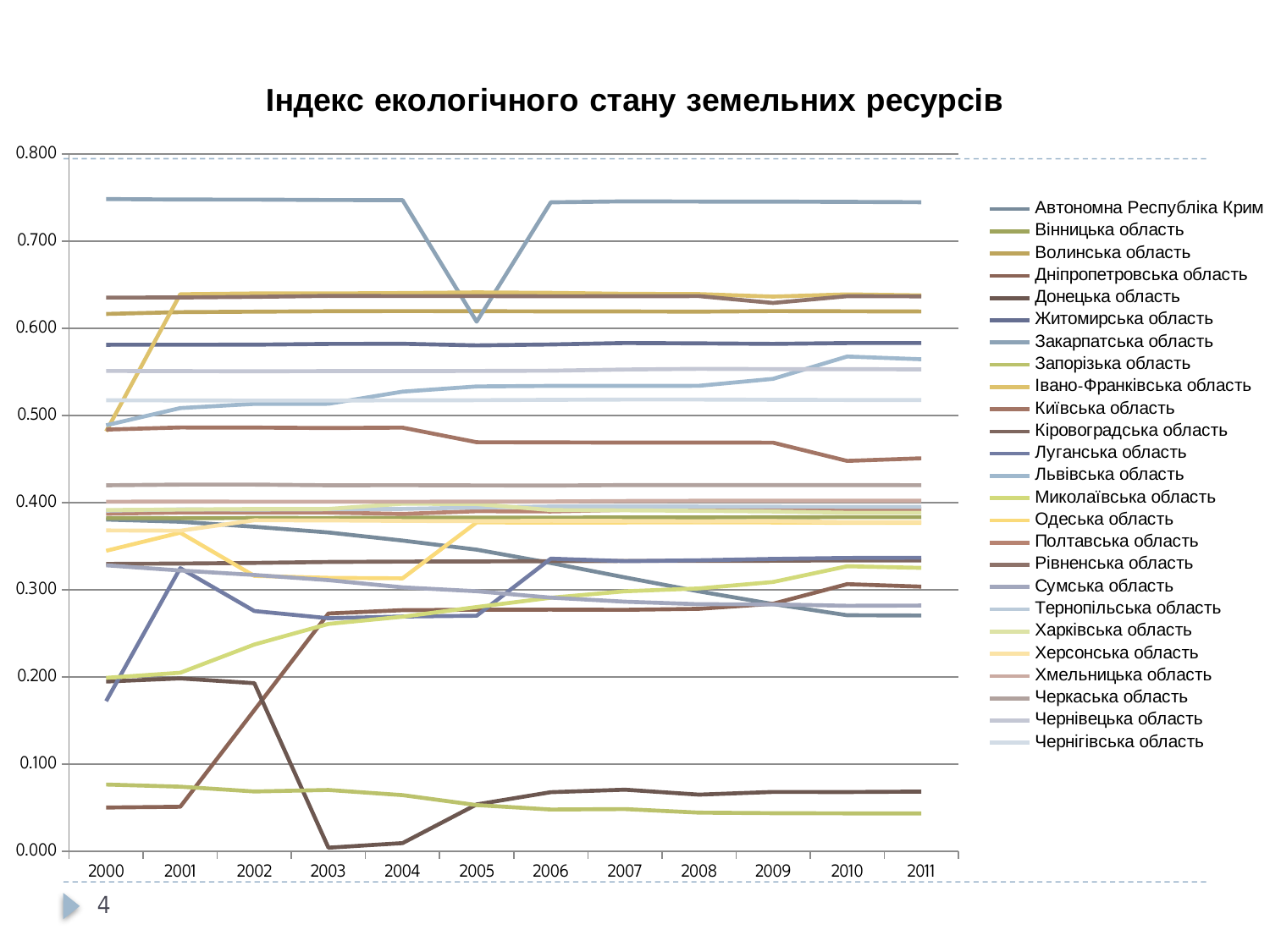

### Chart: Індекс екологічного стану земельних ресурсів

| Category | Автономна Республіка Крим | Вінницька область | Волинська область | Дніпропетровська область | Донецька область | Житомирська область | Закарпатська область | Запорізька область | Івано-Франківська область | Київська область | Кіровоградська область | Луганська область | Львівська область | Миколаївська область | Одеська область | Полтавська область | Рівненська область | Сумська область | Тернопільська область | Харківська область | Херсонська область | Хмельницька область | Черкаська область | Чернівецька область | Чернігівська область |
|---|---|---|---|---|---|---|---|---|---|---|---|---|---|---|---|---|---|---|---|---|---|---|---|---|---|
| 2000.0 | 0.380538792167533 | 0.382228165875576 | 0.616454716017434 | 0.0502304268734456 | 0.194758574597018 | 0.581105556426193 | 0.748244339272323 | 0.0766364184218162 | 0.481718093120844 | 0.483861908935569 | 0.329704823468392 | 0.172264650393632 | 0.488792025744591 | 0.19900373606547 | 0.344726166992819 | 0.38730548716574 | 0.635279093196526 | 0.328075011337575 | 0.390724861839041 | 0.391478519989901 | 0.368075374131799 | 0.4010231273676 | 0.419836729212084 | 0.551082537746388 | 0.517423308198352 |
| 2001.0 | 0.378079655279558 | 0.382122186555401 | 0.61857221236591 | 0.0510921647611776 | 0.198343174089958 | 0.581191970543317 | 0.747681925648269 | 0.0741390165908257 | 0.639037466828929 | 0.486244312400755 | 0.330078705708246 | 0.32484071399516 | 0.508511860490773 | 0.204833503830559 | 0.365513646284422 | 0.388672022421338 | 0.635353722624622 | 0.322133949070439 | 0.392200951840834 | 0.392043682368906 | 0.36774299819397 | 0.401233562928413 | 0.420670339676082 | 0.550878465557808 | 0.517232346777096 |
| 2002.0 | 0.372293579097891 | 0.382433199352372 | 0.619055808238992 | 0.161973923725494 | 0.192834871918425 | 0.581215297450038 | 0.747644106065836 | 0.0686608671395695 | 0.639960074336925 | 0.486126745101448 | 0.330822665221778 | 0.275627422925028 | 0.51328026878734 | 0.237231024277753 | 0.315957674089092 | 0.388868169287472 | 0.63608423307636 | 0.317026980933699 | 0.391953541071006 | 0.392696422819595 | 0.379742659170622 | 0.401029989947758 | 0.42067415344021 | 0.550701203458936 | 0.517077461448893 |
| 2003.0 | 0.365764258647026 | 0.382368641581225 | 0.619578162458577 | 0.272834180476075 | 0.00415053275482006 | 0.582089106655131 | 0.747143934159019 | 0.0703624521684189 | 0.63996783388759 | 0.485631439202338 | 0.331912512667116 | 0.267374853880537 | 0.513410106999737 | 0.26085005085064 | 0.313727921501671 | 0.388641389825013 | 0.637174134710236 | 0.311051596474939 | 0.392263169787023 | 0.392770520156276 | 0.379544821384662 | 0.401039134580131 | 0.419879456411713 | 0.550911188803285 | 0.517081619151452 |
| 2004.0 | 0.356456354730712 | 0.382671199054409 | 0.619728594779 | 0.27663022791547 | 0.00941775681853506 | 0.582264646767159 | 0.747061581419216 | 0.0644590902280786 | 0.640419196958988 | 0.486082766230406 | 0.332377271069759 | 0.269353874615456 | 0.527344601925148 | 0.269115015965306 | 0.313137538116895 | 0.387003285207207 | 0.636936301566306 | 0.302834876755362 | 0.39275812622486 | 0.398728606612706 | 0.379008653700009 | 0.401081170046444 | 0.419988058365839 | 0.550914687599707 | 0.517403978106544 |
| 2005.0 | 0.34602519674353 | 0.382691589161945 | 0.619637770086458 | 0.27710130401174 | 0.0537923357188228 | 0.580434823523318 | 0.607580403508401 | 0.0530396952601154 | 0.641189358219708 | 0.469360382120385 | 0.332528402220503 | 0.270277950129614 | 0.533319519014886 | 0.280224800781942 | 0.37730221095371 | 0.390187022483478 | 0.637014477644348 | 0.298334986492553 | 0.394328262350307 | 0.398371262933554 | 0.378788722124226 | 0.401132751540328 | 0.419774436570127 | 0.55105230381556 | 0.517556684217131 |
| 2006.0 | 0.33072839333875 | 0.382837435685527 | 0.61940779125837 | 0.277263388303941 | 0.0678520774993441 | 0.581434211159842 | 0.744530285779765 | 0.0479597726529331 | 0.640663041893718 | 0.469140105090788 | 0.33287071862062 | 0.335724798429686 | 0.533915253647391 | 0.290880608070486 | 0.377038945657207 | 0.389831781515693 | 0.63672664495452 | 0.290988364824388 | 0.395570552877233 | 0.391405243353451 | 0.379176081044594 | 0.401261424256226 | 0.41960043223446 | 0.551370663852221 | 0.517968493974718 |
| 2007.0 | 0.314202105700627 | 0.382939043517675 | 0.61937058164485 | 0.276985354760284 | 0.0707141724334606 | 0.583124607600493 | 0.745619289524391 | 0.0484428368167631 | 0.639554725556537 | 0.468886516924514 | 0.333076888812806 | 0.332829773904456 | 0.533959958083531 | 0.298278168580278 | 0.377231660852952 | 0.39164440628704 | 0.636833202290358 | 0.286365166284499 | 0.395629602596391 | 0.391063859978529 | 0.378994340285217 | 0.401832623883005 | 0.420108308926179 | 0.552717213098612 | 0.518262522857084 |
| 2008.0 | 0.29814436926607 | 0.383007041412843 | 0.619118919986911 | 0.278163025567839 | 0.0650394135960072 | 0.582732862852442 | 0.745428414916964 | 0.0443722707127686 | 0.639263859499399 | 0.468977921751562 | 0.333122533716226 | 0.333797993358124 | 0.534072245900075 | 0.301526732037683 | 0.377324084141855 | 0.393406195156723 | 0.636967006480809 | 0.283446248381489 | 0.395478581812286 | 0.390566533936267 | 0.37867174071491 | 0.402066695507137 | 0.420010786251734 | 0.553481748649293 | 0.51831032198218 |
| 2009.0 | 0.283677215713939 | 0.383202367735954 | 0.619724984718987 | 0.284022815111623 | 0.0681121096689098 | 0.582149712631765 | 0.745339815893506 | 0.0437542630060476 | 0.636398125979473 | 0.468815877749136 | 0.333287916350612 | 0.335445458979061 | 0.542037887866763 | 0.308919832126189 | 0.377217441006664 | 0.393728093391829 | 0.629071974830558 | 0.283265394858304 | 0.395244654140524 | 0.389835899526501 | 0.378794365062234 | 0.402233008666892 | 0.420112838470029 | 0.553200896740317 | 0.518008772900019 |
| 2010.0 | 0.270800246891057 | 0.383369939157859 | 0.619507014895215 | 0.30650154207517 | 0.0680233249278499 | 0.583039114059642 | 0.745079433093922 | 0.0435446401360999 | 0.638930526462513 | 0.447910259774271 | 0.333762905029313 | 0.336535620429308 | 0.567667500280339 | 0.32698684954813 | 0.376853757722125 | 0.392480403087029 | 0.636813031371416 | 0.281672948206519 | 0.395163534196981 | 0.388373708258202 | 0.377592860166255 | 0.402089907981299 | 0.42008946562244 | 0.553217503063738 | 0.517748047711697 |
| 2011.0 | 0.270503381935267 | 0.38334124036434 | 0.619304825278709 | 0.303621259409097 | 0.0685521496289869 | 0.583110776075772 | 0.744655829114118 | 0.0434751423709117 | 0.637788487671783 | 0.450858540984078 | 0.333709886272035 | 0.336765375293401 | 0.564494216975364 | 0.325140685342662 | 0.376803160787482 | 0.392605996910949 | 0.636656005048518 | 0.281935367075731 | 0.395074465119702 | 0.388443079512612 | 0.377775633015857 | 0.402137582707597 | 0.420004124948763 | 0.552842295204376 | 0.517740805049253 |
4